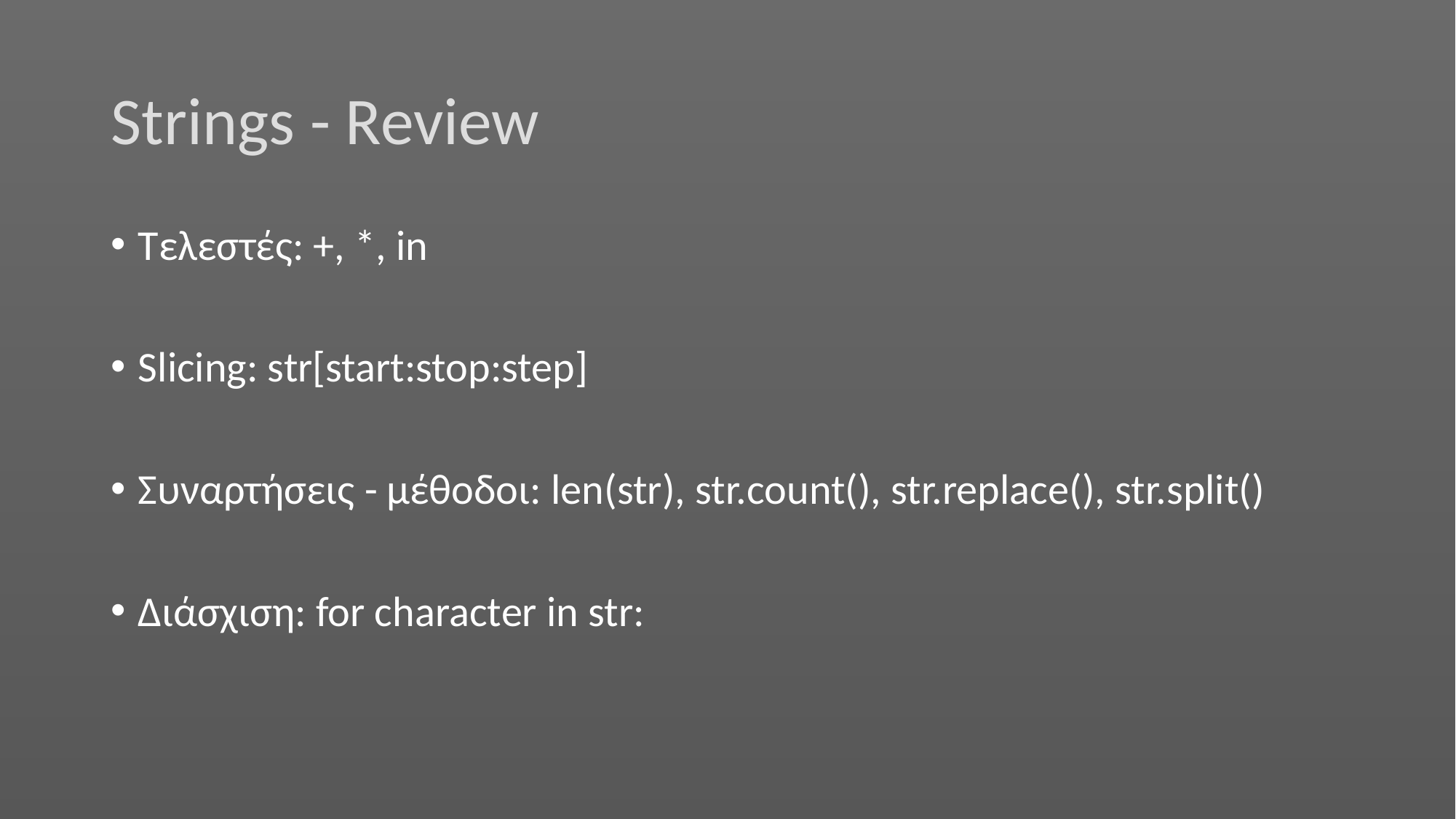

# Strings - Review
Τελεστές: +, *, in

Slicing: str[start:stop:step]

Συναρτήσεις - μέθοδοι: len(str), str.count(), str.replace(), str.split()

Διάσχιση: for character in str: